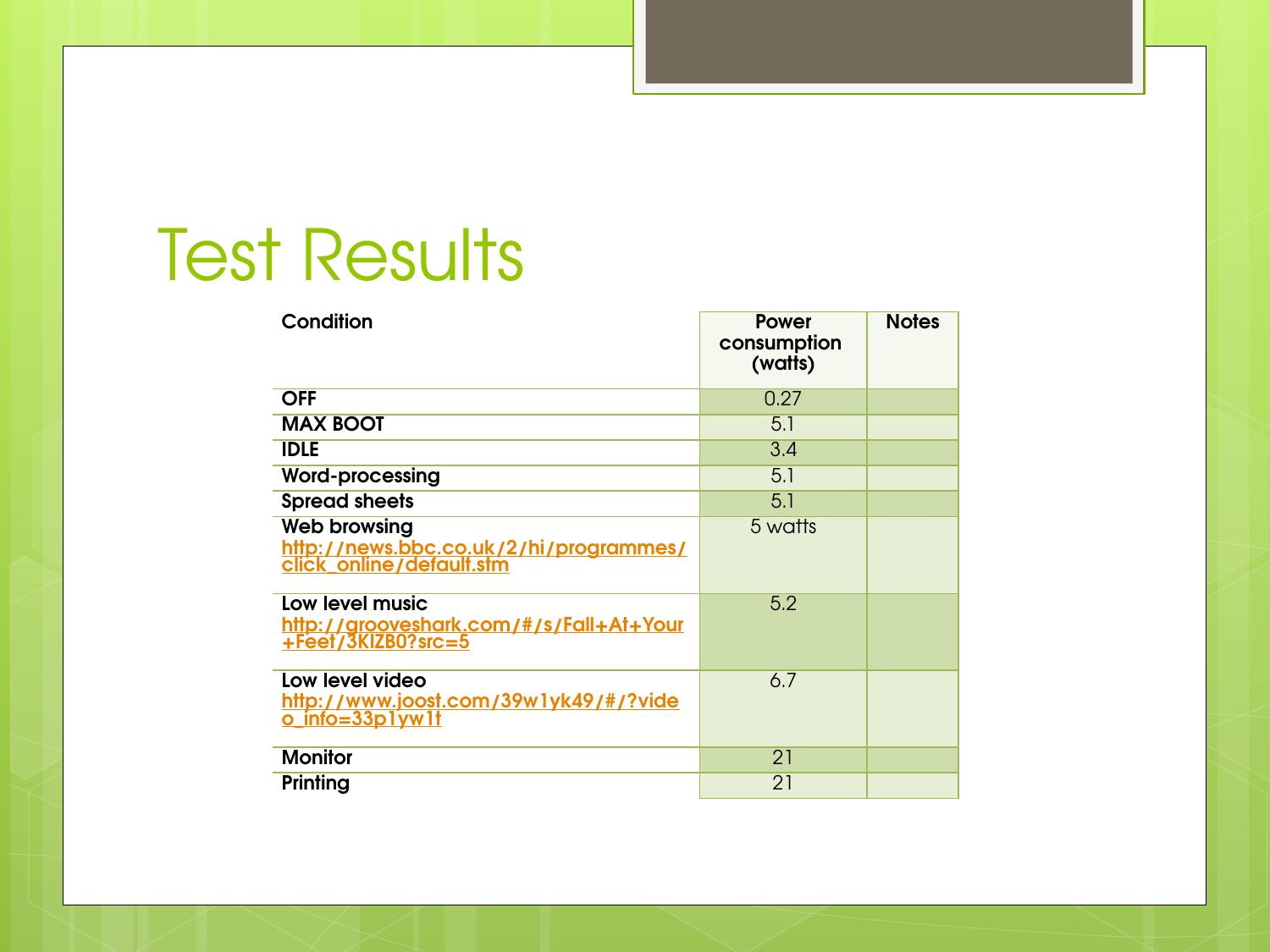

# Test Results
| Condition | Power consumption (watts) | Notes |
| --- | --- | --- |
| OFF | 0.27 |  |
| MAX BOOT | 5.1 |  |
| IDLE | 3.4 |  |
| Word-processing | 5.1 |  |
| Spread sheets | 5.1 |  |
| Web browsing http://news.bbc.co.uk/2/hi/programmes/click\_online/default.stm | 5 watts |  |
| Low level music http://grooveshark.com/#/s/Fall+At+Your+Feet/3KIZB0?src=5 | 5.2 |  |
| Low level video http://www.joost.com/39w1yk49/#/?video\_info=33p1yw1t | 6.7 |  |
| Monitor | 21 |  |
| Printing | 21 |  |